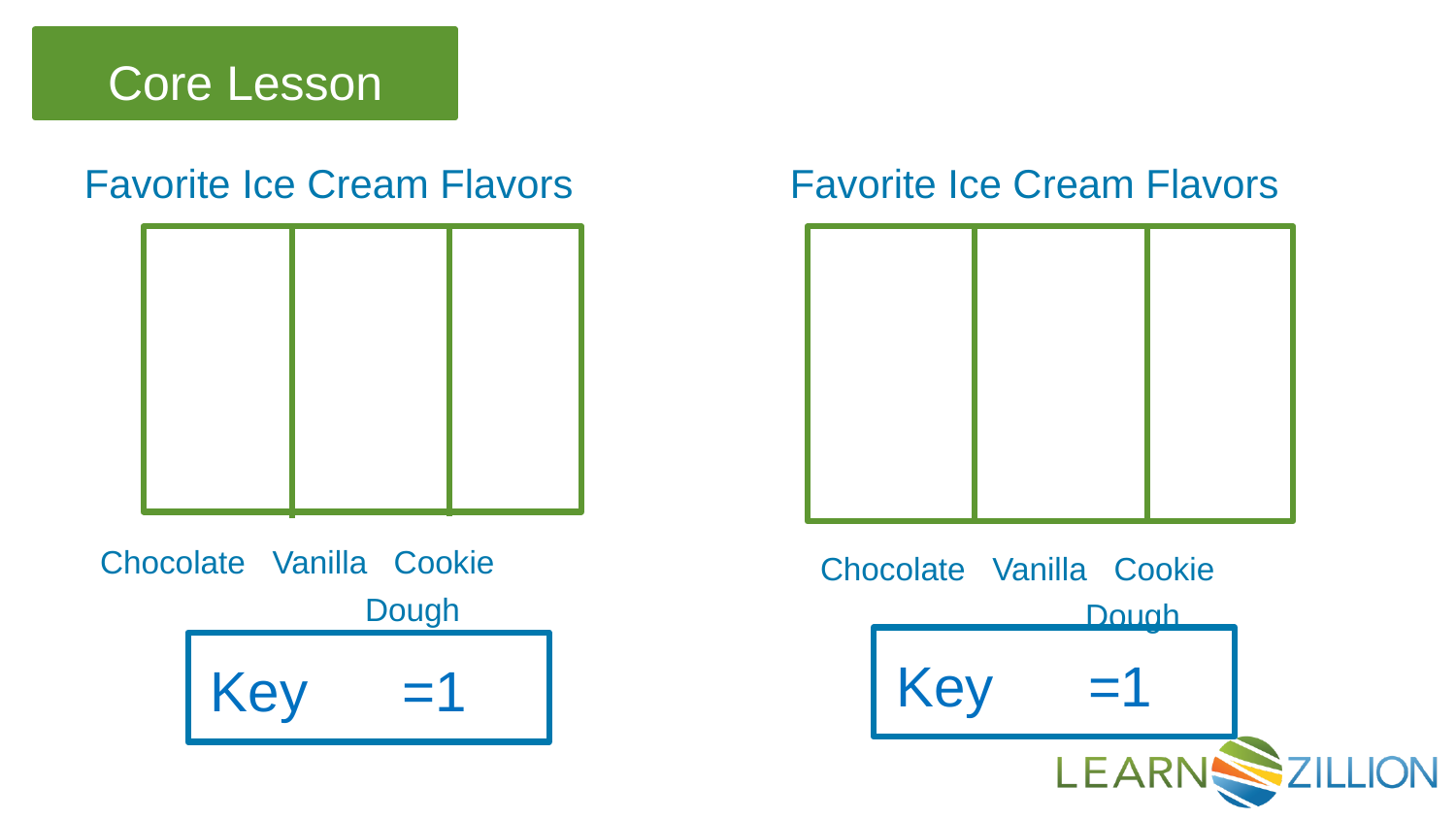

Favorite Ice Cream Flavors
  Favorite Ice Cream Flavors

  Chocolate   Vanilla   Cookie
                                Dough
  Chocolate   Vanilla   Cookie
                                Dough

Key      =1
Key      =1